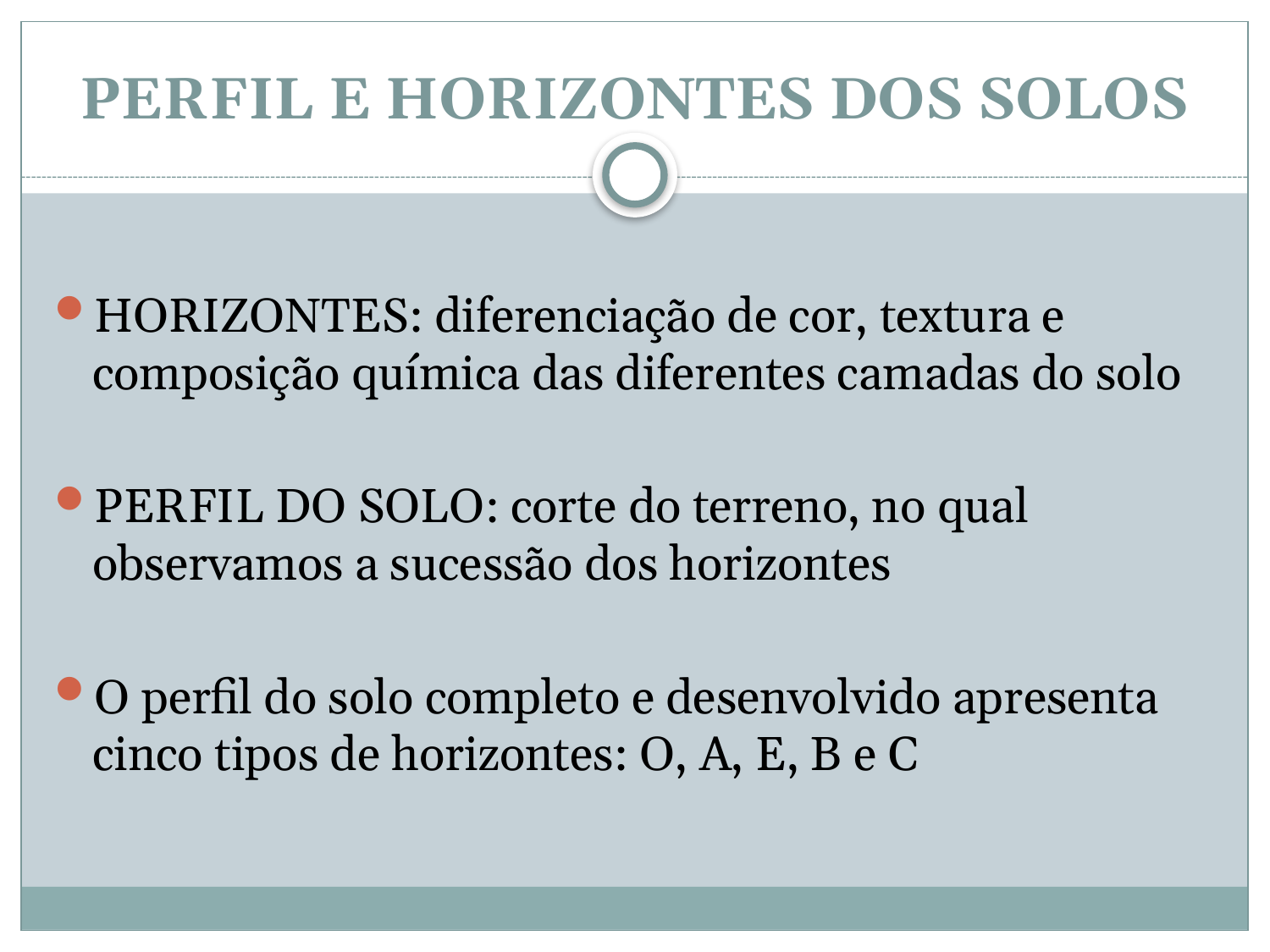

# PERFIL E HORIZONTES DOS SOLOS

HORIZONTES: diferenciação de cor, textura e composição química das diferentes camadas do solo

PERFIL DO SOLO: corte do terreno, no qual observamos a sucessão dos horizontes

O perfil do solo completo e desenvolvido apresenta cinco tipos de horizontes: O, A, E, B e C